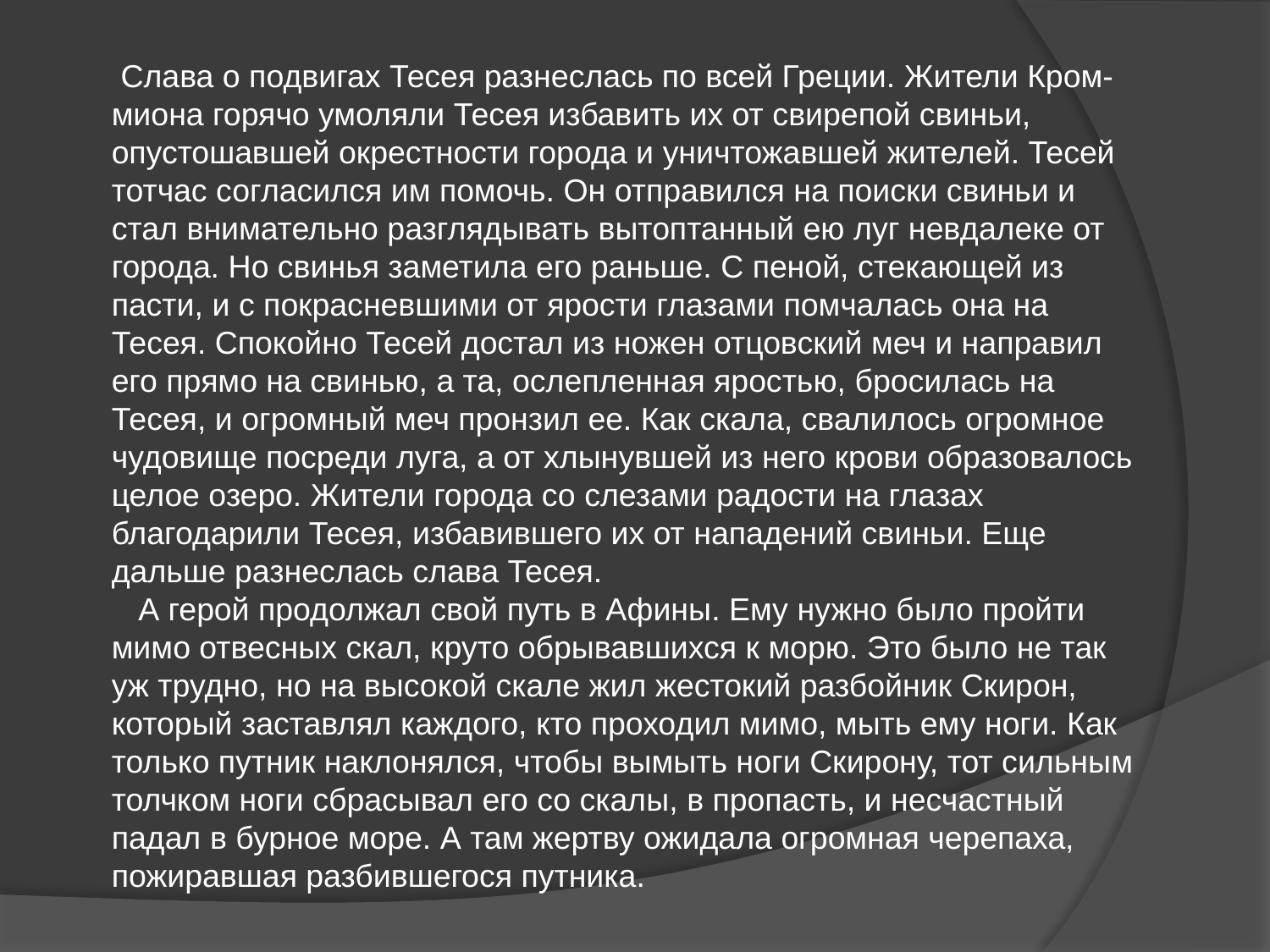

Слава о подвигах Тесея разнеслась по всей Греции. Жители Кром-миона горячо умоляли Тесея избавить их от свирепой свиньи, опустошавшей окрестности города и уничтожавшей жителей. Тесей тотчас согласился им помочь. Он отправился на поиски свиньи и стал внимательно разглядывать вытоптанный ею луг невдалеке от города. Но свинья заметила его раньше. С пеной, стекающей из пасти, и с покрасневшими от ярости глазами помчалась она на Тесея. Спокойно Тесей достал из ножен отцовский меч и направил его прямо на свинью, а та, ослепленная яростью, бросилась на Тесея, и огромный меч пронзил ее. Как скала, свалилось огромное чудовище посреди луга, а от хлынувшей из него крови образовалось целое озеро. Жители города со слезами радости на глазах благодарили Тесея, избавившего их от нападений свиньи. Еще дальше разнеслась слава Тесея.
   А герой продолжал свой путь в Афины. Ему нужно было пройти мимо отвесных скал, круто обрывавшихся к морю. Это было не так уж трудно, но на высокой скале жил жестокий разбойник Скирон, который заставлял каждого, кто проходил мимо, мыть ему ноги. Как только путник наклонялся, чтобы вымыть ноги Скирону, тот сильным толчком ноги сбрасывал его со скалы, в пропасть, и несчастный падал в бурное море. А там жертву ожидала огромная черепаха, пожиравшая разбившегося путника.